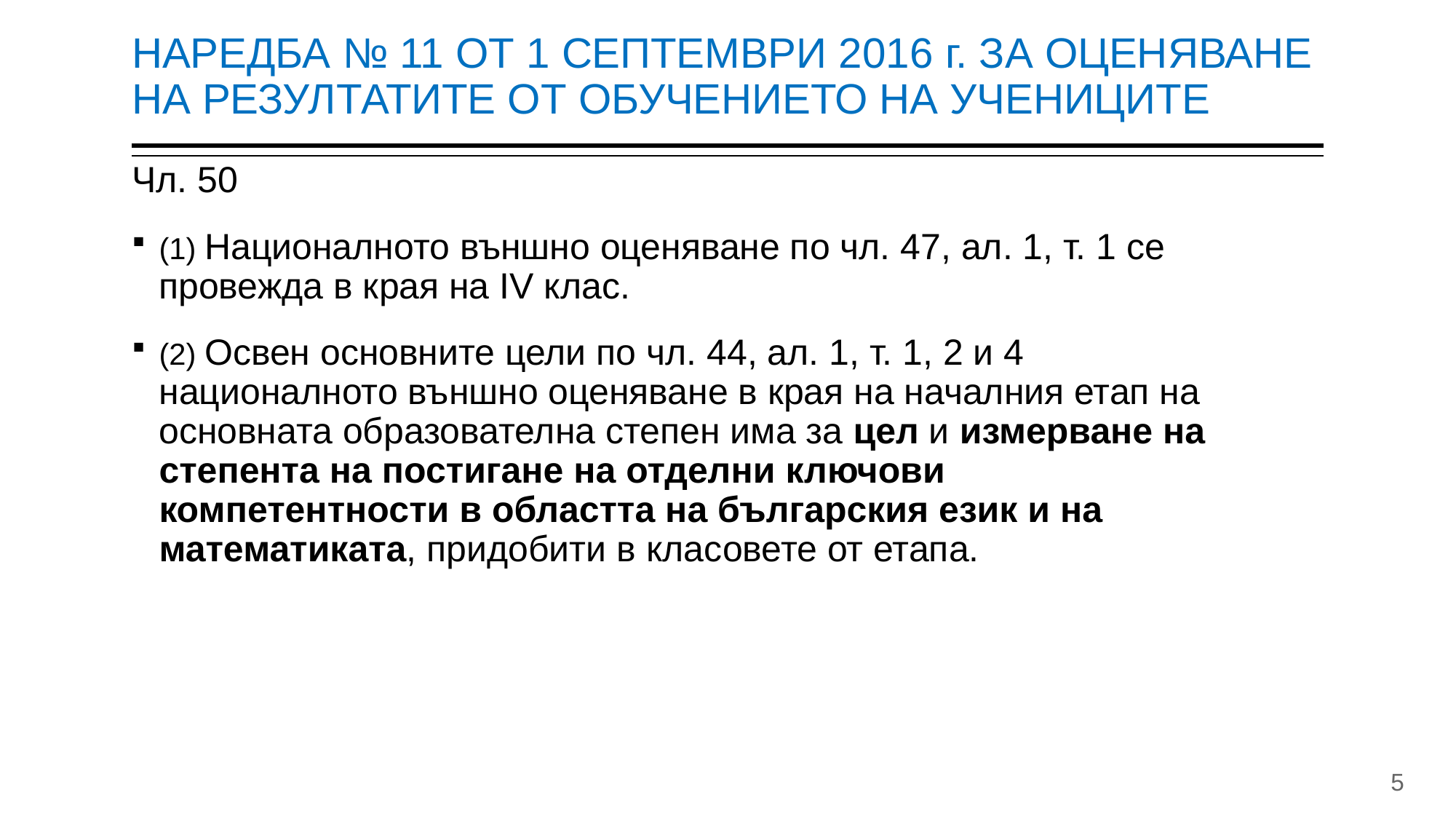

# НАРЕДБА № 11 ОТ 1 СЕПТЕМВРИ 2016 г. ЗА ОЦЕНЯВАНЕ НА РЕЗУЛТАТИТЕ ОТ ОБУЧЕНИЕТО НА УЧЕНИЦИТЕ
Чл. 50
(1) Националното външно оценяване по чл. 47, ал. 1, т. 1 се провежда в края на IV клас.
(2) Освен основните цели по чл. 44, ал. 1, т. 1, 2 и 4 националното външно оценяване в края на началния етап на основната образователна степен има за цел и измерване на степента на постигане на отделни ключови компетентности в областта на българския език и на математиката, придобити в класовете от етапа.
5